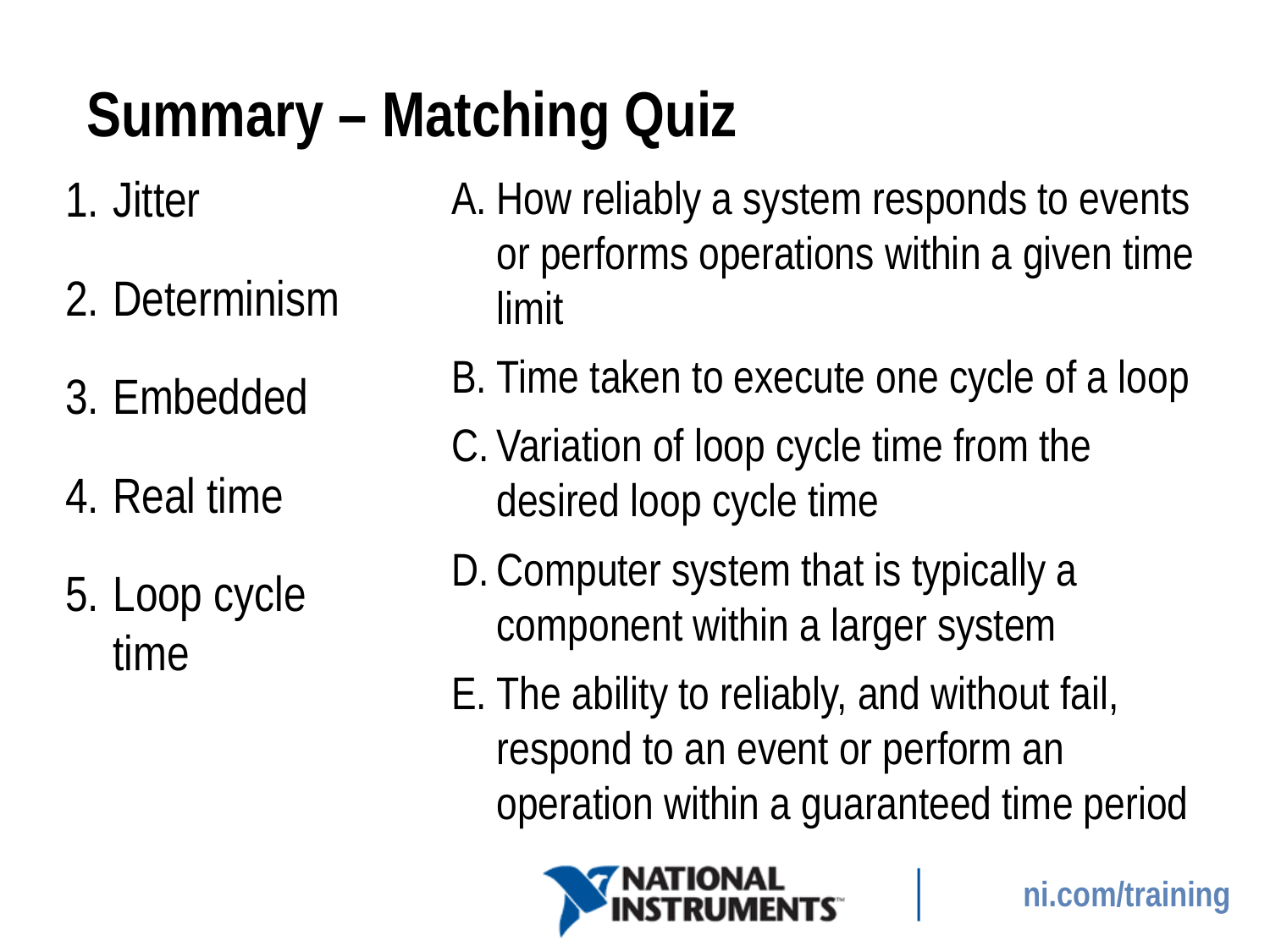

# Summary – Matching Quiz
Jitter
Determinism
Embedded
Real time
Loop cycle time
How reliably a system responds to events or performs operations within a given time limit
Time taken to execute one cycle of a loop
Variation of loop cycle time from the desired loop cycle time
Computer system that is typically a component within a larger system
The ability to reliably, and without fail, respond to an event or perform an operation within a guaranteed time period